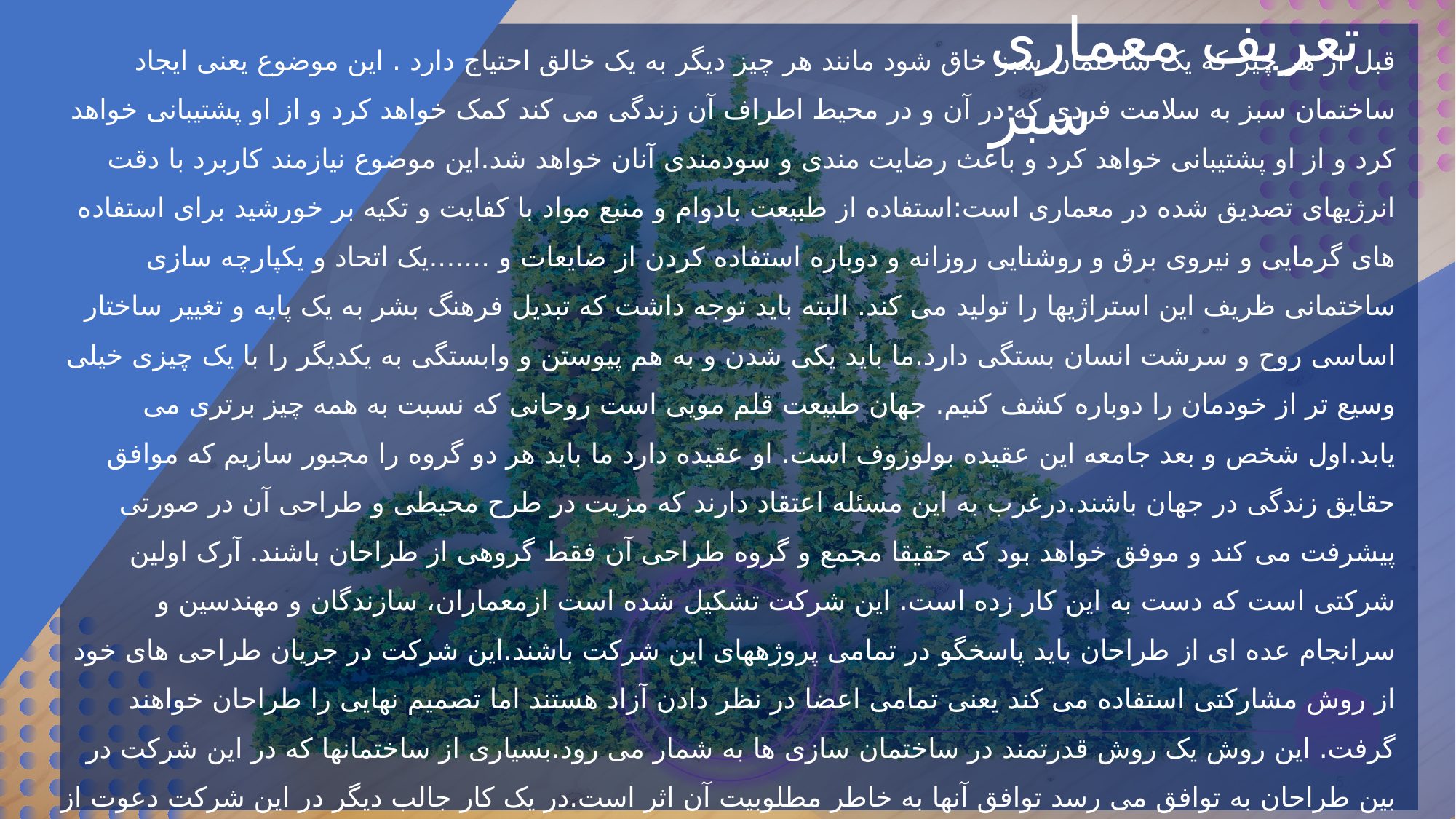

تعریف معماری سبز

قبل از هر چیز که یک ساختمان سبز خاق شود مانند هر چیز دیگر به یک خالق احتیاج دارد . این موضوع یعنی ایجاد ساختمان سبز به سلامت فردی که در آن و در محیط اطراف آن زندگی می کند کمک خواهد کرد و از او پشتیبانی خواهد کرد و از او پشتیبانی خواهد کرد و باعث رضایت مندی و سودمندی آنان خواهد شد.این موضوع نیازمند کاربرد با دقت انرژیهای تصدیق شده در معماری است:استفاده از طبیعت بادوام و منبع مواد با کفایت و تکیه بر خورشید برای استفاده های گرمایی و نیروی برق و روشنایی روزانه و دوباره استفاده کردن از ضایعات و .......یک اتحاد و یکپارچه سازی ساختمانی ظریف این استراژیها را تولید می کند. البته باید توجه داشت که تبدیل فرهنگ بشر به یک پایه و تغییر ساختار اساسی روح و سرشت انسان بستگی دارد.ما باید یکی شدن و به هم پیوستن و وابستگی به یکدیگر را با یک چیزی خیلی وسیع تر از خودمان را دوباره کشف کنیم. جهان طبیعت قلم مویی است روحانی که نسبت به همه چیز برتری می یابد.اول شخص و بعد جامعه این عقیده بولوزوف است. او عقیده دارد ما باید هر دو گروه را مجبور سازیم که موافق حقایق زندگی در جهان باشند.درغرب به این مسئله اعتقاد دارند که مزیت در طرح محیطی و طراحی آن در صورتی پیشرفت می کند و موفق خواهد بود که حقیقا مجمع و گروه طراحی آن فقط گروهی از طراحان باشند. آرک اولین شرکتی است که دست به این کار زده است. این شرکت تشکیل شده است ازمعماران، سازندگان و مهندسین و سرانجام عده ای از طراحان باید پاسخگو در تمامی پروژههای این شرکت باشند.این شرکت در جریان طراحی های خود از روش مشارکتی استفاده می کند یعنی تمامی اعضا در نظر دادن آزاد هستند اما تصمیم نهایی را طراحان خواهند گرفت. این روش یک روش قدرتمند در ساختمان سازی ها به شمار می رود.بسیاری از ساختمانها که در این شرکت در بین طراحان به توافق می رسد توافق آنها به خاطر مطلوبیت آن اثر است.در یک کار جالب دیگر در این شرکت دعوت از تمامی افراد صاحب نظر است برای عملی کردن و اجرایی شدن تمامی نتیجه های بدست آمده.

5